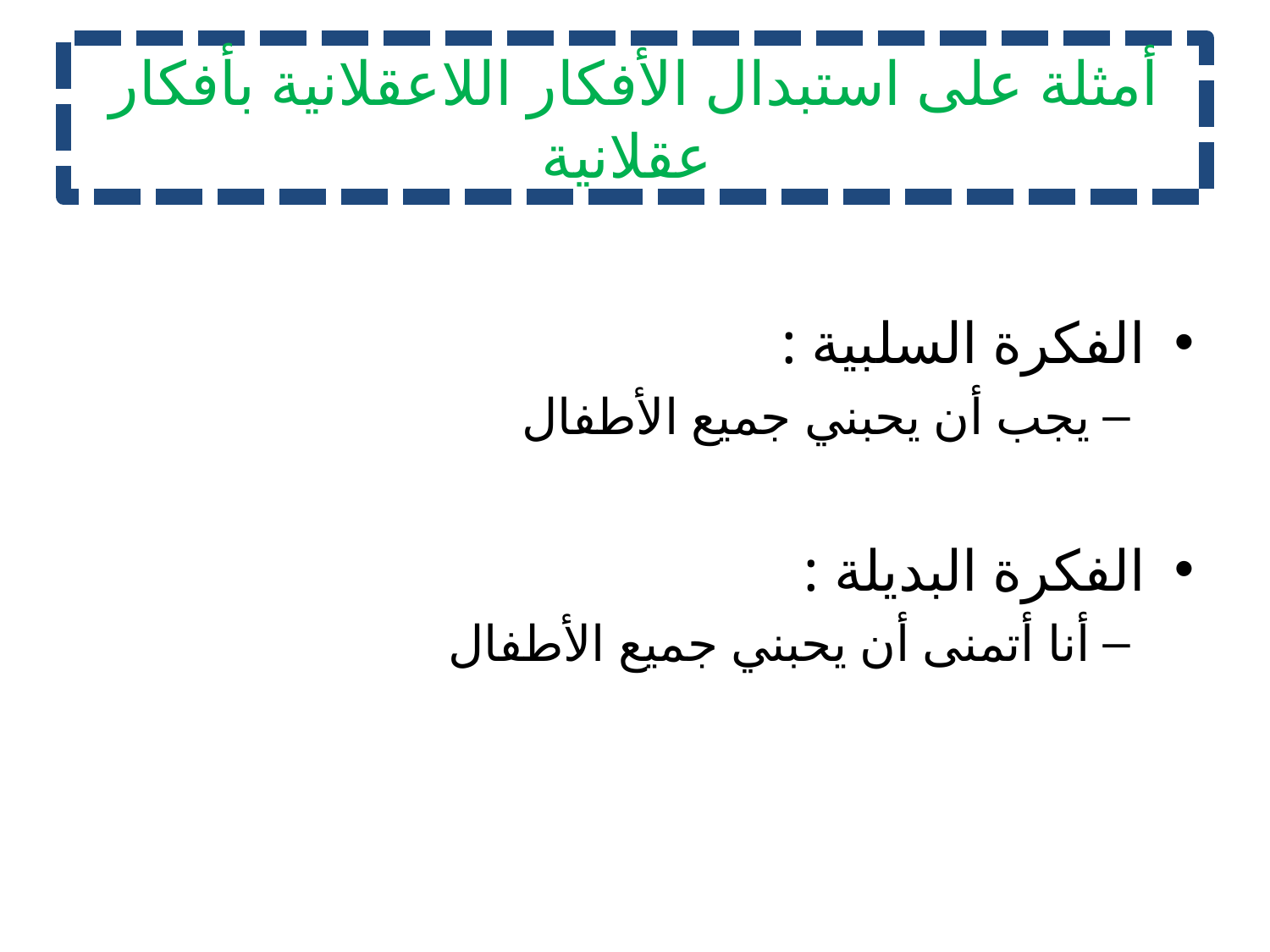

# أمثلة على استبدال الأفكار اللاعقلانية بأفكار عقلانية

الفكرة السلبية :
يجب أن يحبني جميع الأطفال

الفكرة البديلة :
أنا أتمنى أن يحبني جميع الأطفال